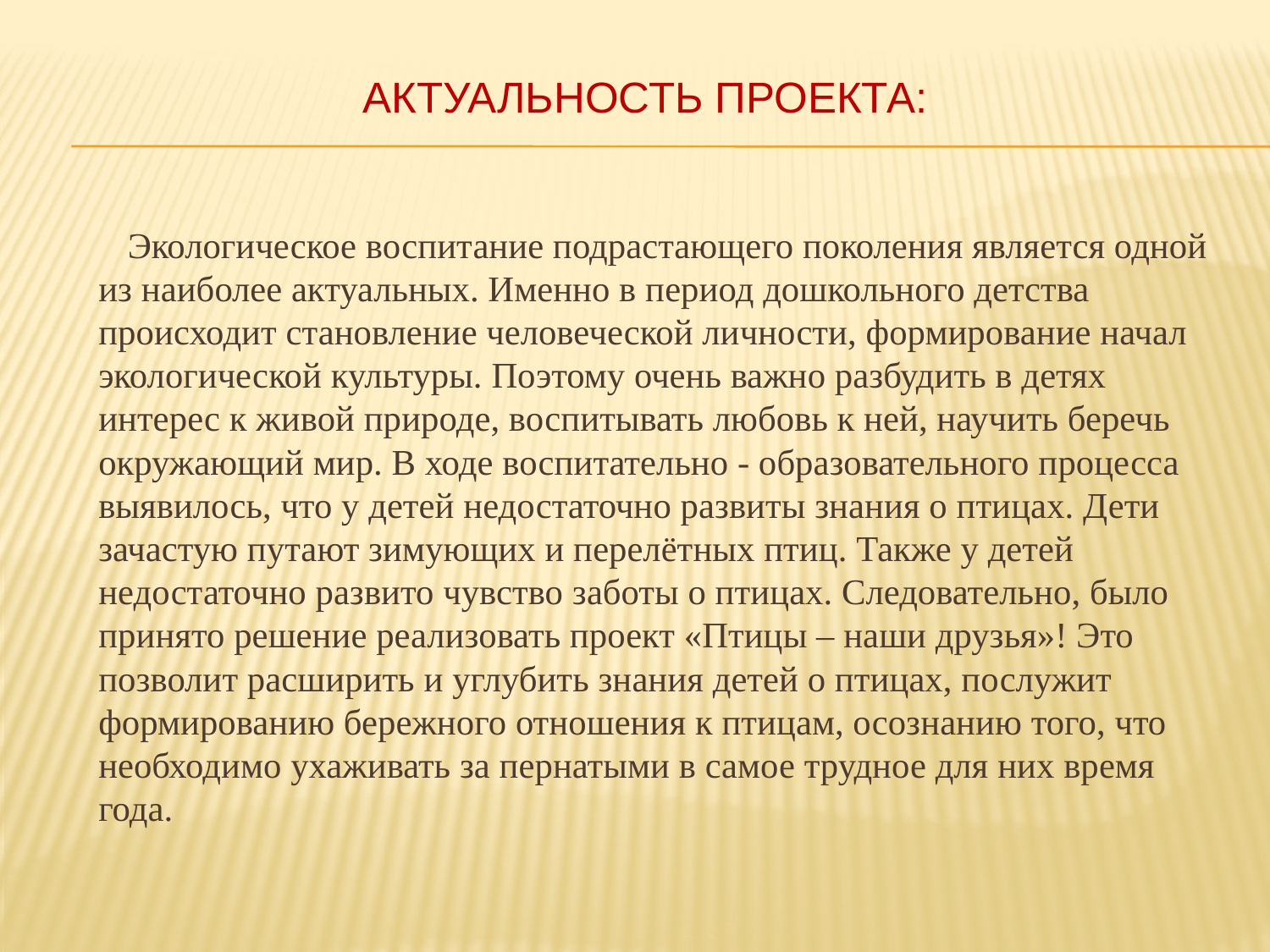

# Актуальность проекта:
        Экологическое воспитание подрастающего поколения является одной из наиболее актуальных. Именно в период дошкольного детства происходит становление человеческой личности, формирование начал экологической культуры. Поэтому очень важно разбудить в детях интерес к живой природе, воспитывать любовь к ней, научить беречь окружающий мир. В ходе воспитательно - образовательного процесса выявилось, что у детей недостаточно развиты знания о птицах. Дети зачастую путают зимующих и перелётных птиц. Также у детей недостаточно развито чувство заботы о птицах. Следовательно, было принято решение реализовать проект «Птицы – наши друзья»! Это позволит расширить и углубить знания детей о птицах, послужит формированию бережного отношения к птицам, осознанию того, что необходимо ухаживать за пернатыми в самое трудное для них время года.